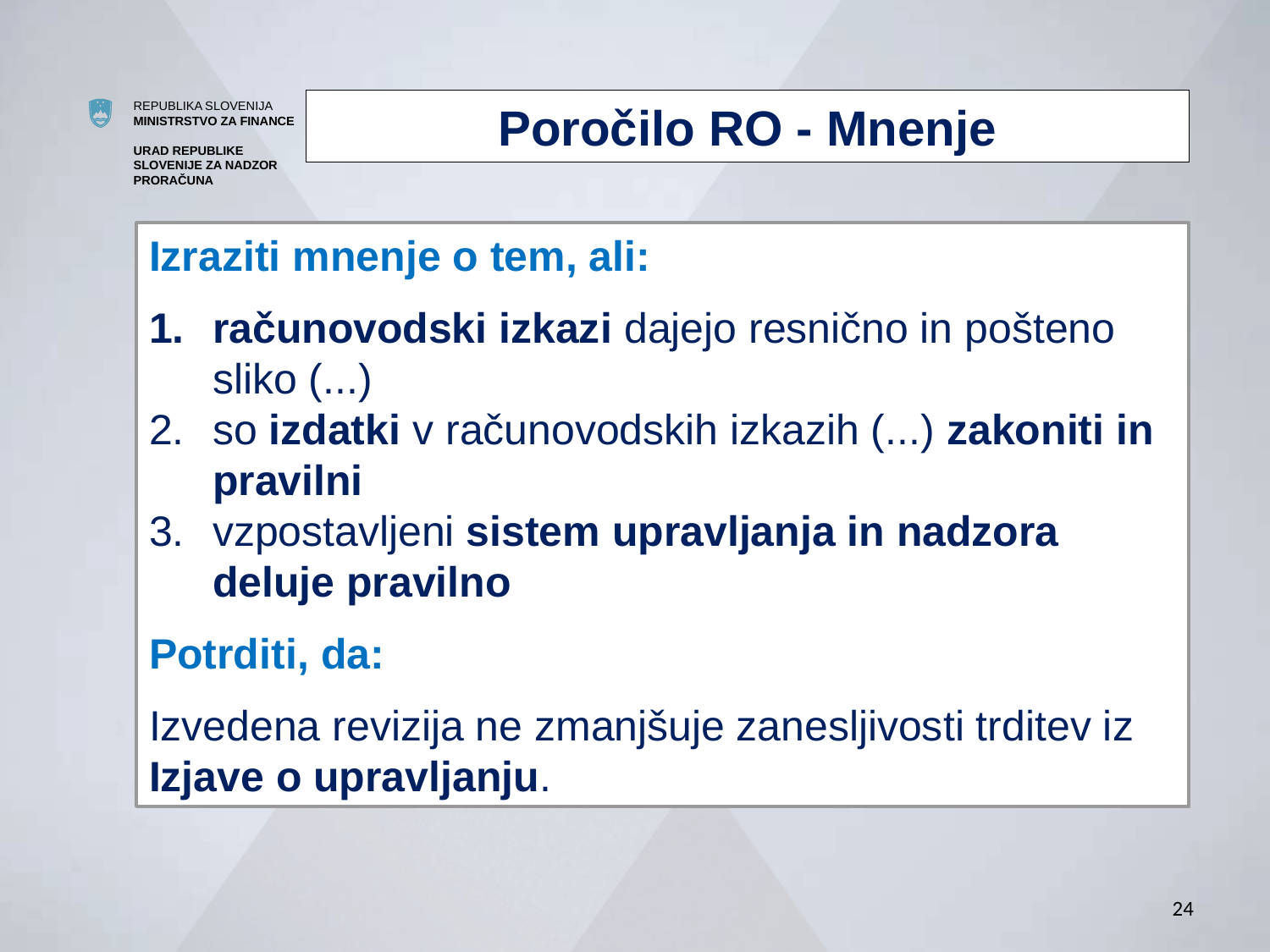

Poročilo RO - Mnenje
Izraziti mnenje o tem, ali:
računovodski izkazi dajejo resnično in pošteno sliko (...)
so izdatki v računovodskih izkazih (...) zakoniti in pravilni
vzpostavljeni sistem upravljanja in nadzora deluje pravilno
Potrditi, da:
Izvedena revizija ne zmanjšuje zanesljivosti trditev iz Izjave o upravljanju.
24